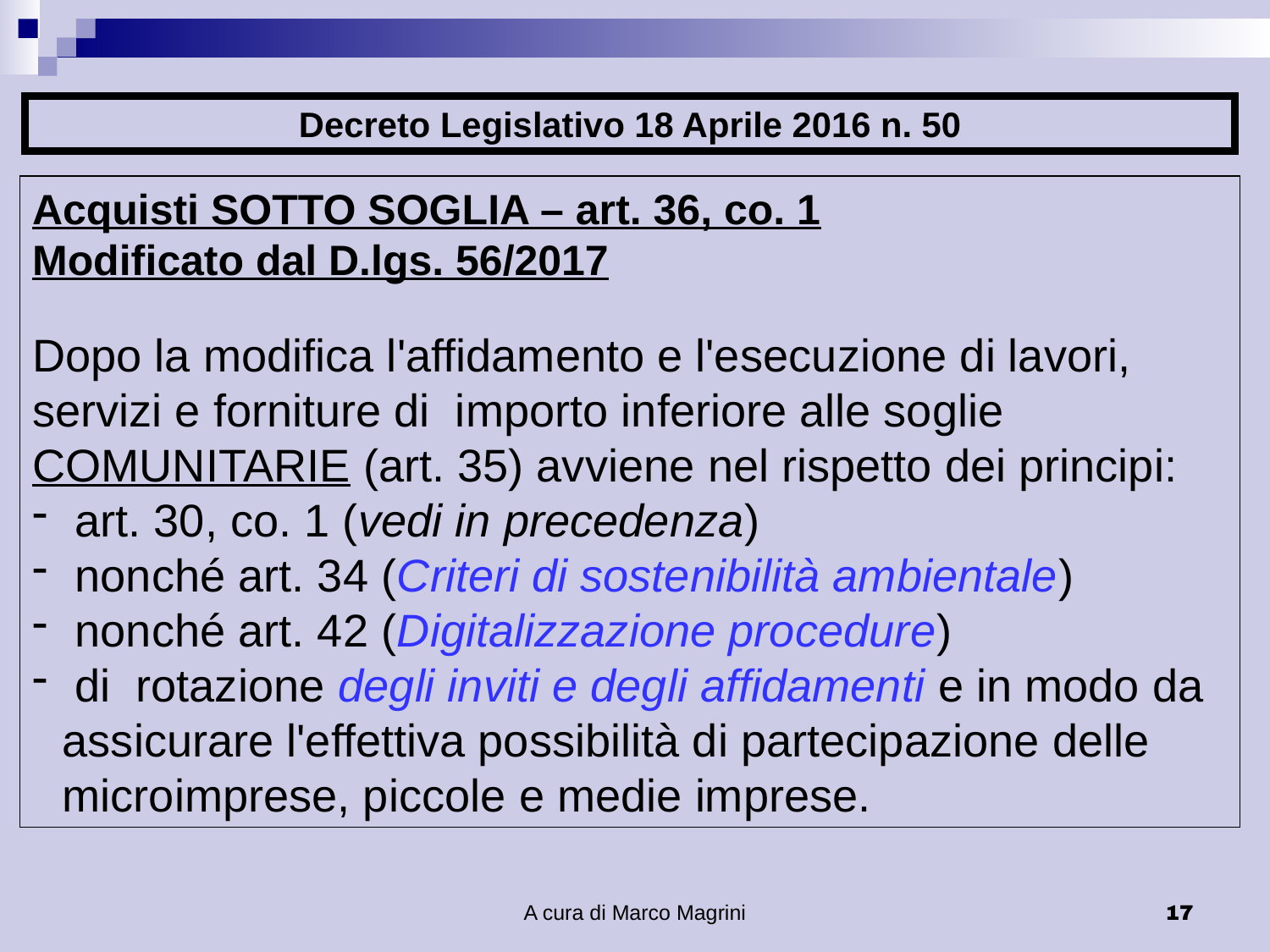

Decreto Legislativo 18 Aprile 2016 n. 50
Acquisti SOTTO SOGLIA – art. 36, co. 1
Modificato dal D.lgs. 56/2017

Dopo la modifica l'affidamento e l'esecuzione di lavori, servizi e forniture di  importo inferiore alle soglie COMUNITARIE (art. 35) avviene nel rispetto dei principi:
 art. 30, co. 1 (vedi in precedenza)
 nonché art. 34 (Criteri di sostenibilità ambientale)
 nonché art. 42 (Digitalizzazione procedure)
 di  rotazione degli inviti e degli affidamenti e in modo da assicurare l'effettiva possibilità di partecipazione delle microimprese, piccole e medie imprese.

A cura di Marco Magrini
17